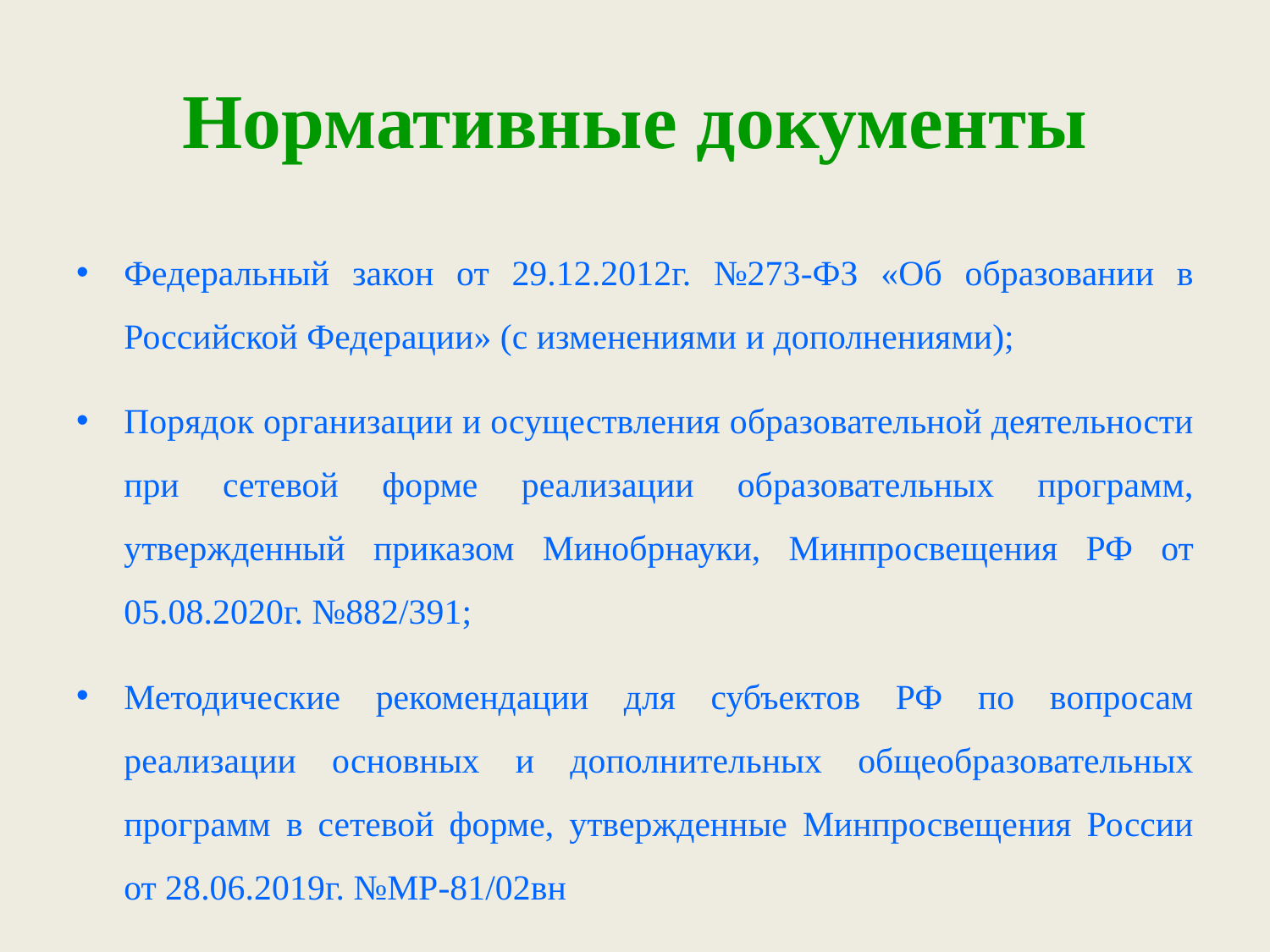

# Нормативные документы
Федеральный закон от 29.12.2012г. №273-ФЗ «Об образовании в Российской Федерации» (с изменениями и дополнениями);
Порядок организации и осуществления образовательной деятельности при сетевой форме реализации образовательных программ, утвержденный приказом Минобрнауки, Минпросвещения РФ от 05.08.2020г. №882/391;
Методические рекомендации для субъектов РФ по вопросам реализации основных и дополнительных общеобразовательных программ в сетевой форме, утвержденные Минпросвещения России от 28.06.2019г. №МР-81/02вн